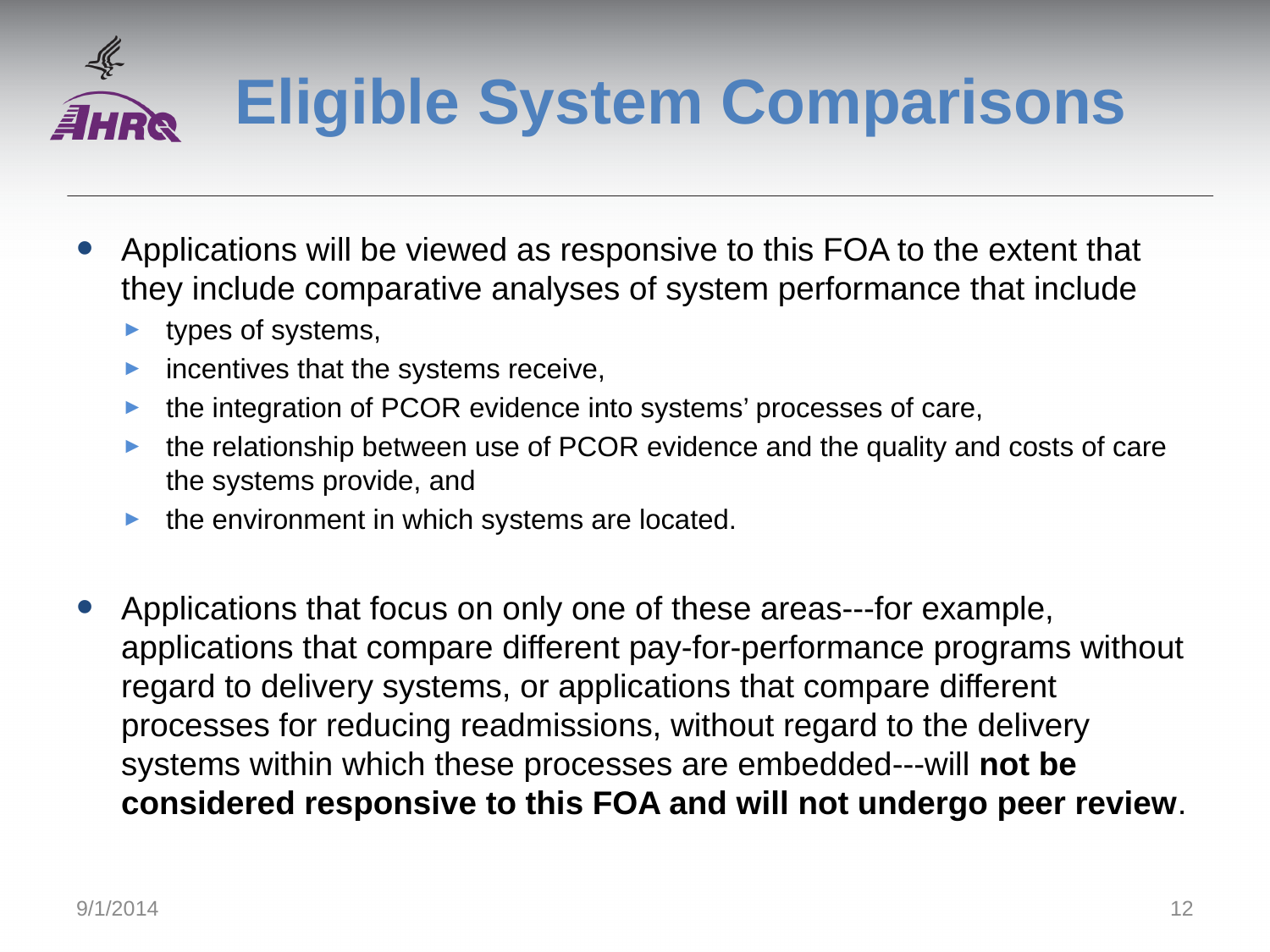

# Eligible System Comparisons
Applications will be viewed as responsive to this FOA to the extent that they include comparative analyses of system performance that include
types of systems,
incentives that the systems receive,
the integration of PCOR evidence into systems’ processes of care,
the relationship between use of PCOR evidence and the quality and costs of care the systems provide, and
the environment in which systems are located.

Applications that focus on only one of these areas---for example, applications that compare different pay-for-performance programs without regard to delivery systems, or applications that compare different processes for reducing readmissions, without regard to the delivery systems within which these processes are embedded---will not be considered responsive to this FOA and will not undergo peer review.
9/1/2014
12